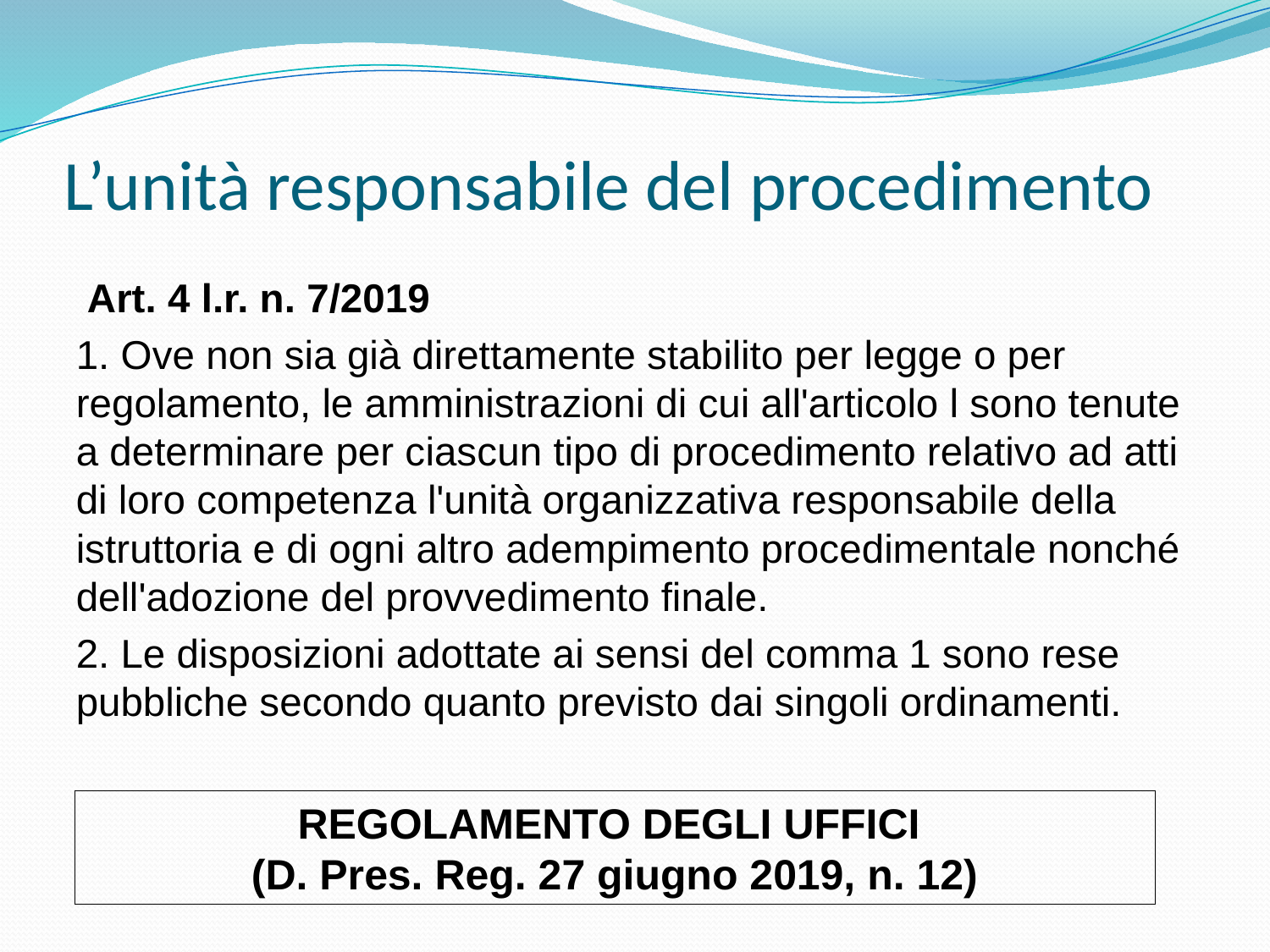

# L’unità responsabile del procedimento
 Art. 4 l.r. n. 7/2019
1. Ove non sia già direttamente stabilito per legge o per regolamento, le amministrazioni di cui all'articolo l sono tenute a determinare per ciascun tipo di procedimento relativo ad atti di loro competenza l'unità organizzativa responsabile della istruttoria e di ogni altro adempimento procedimentale nonché dell'adozione del provvedimento finale.
2. Le disposizioni adottate ai sensi del comma 1 sono rese pubbliche secondo quanto previsto dai singoli ordinamenti.

REGOLAMENTO DEGLI UFFICI
(D. Pres. Reg. 27 giugno 2019, n. 12)